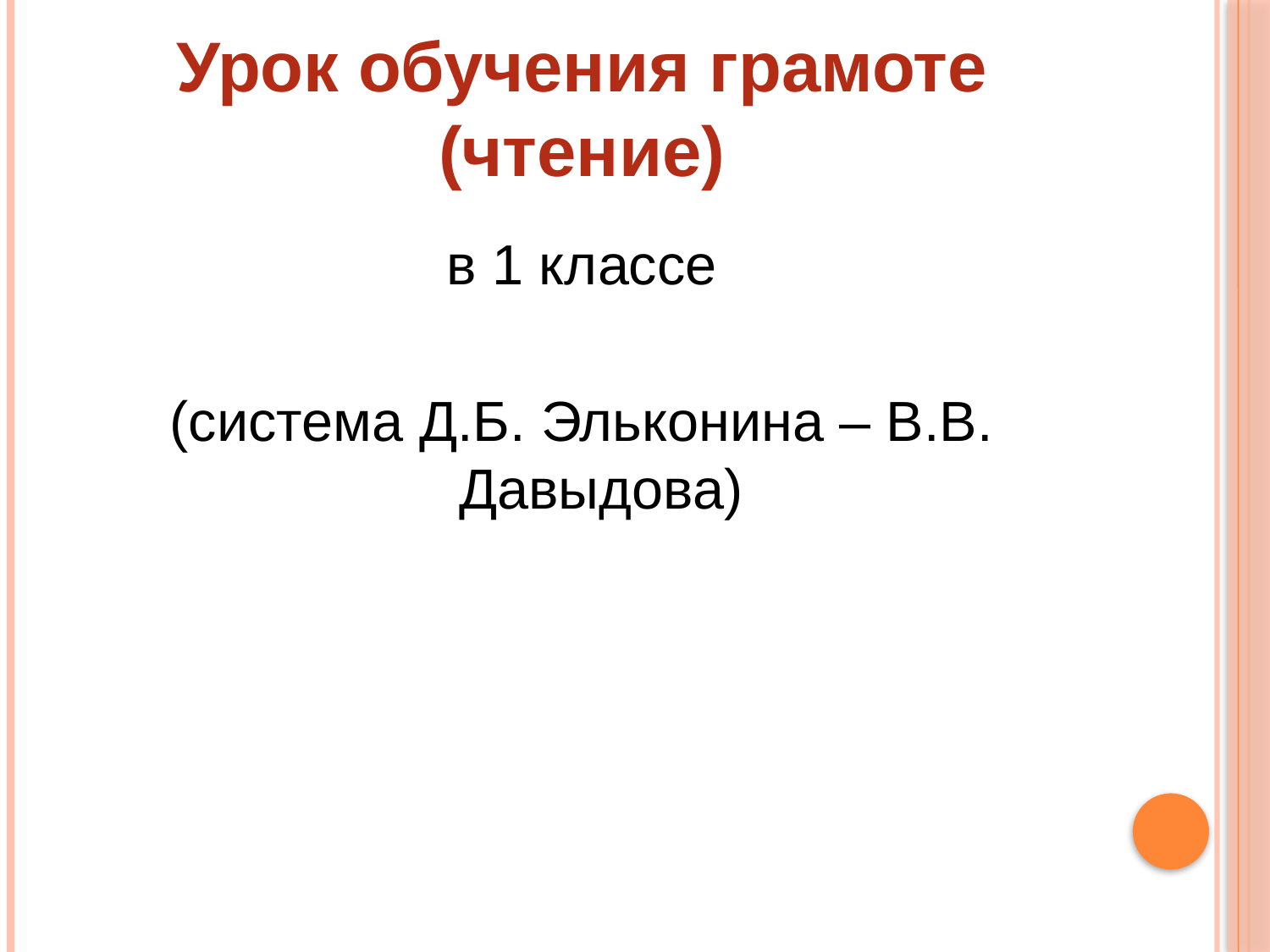

# Урок обучения грамоте (чтение)
в 1 классе

(система Д.Б. Эльконина – В.В. Давыдова)